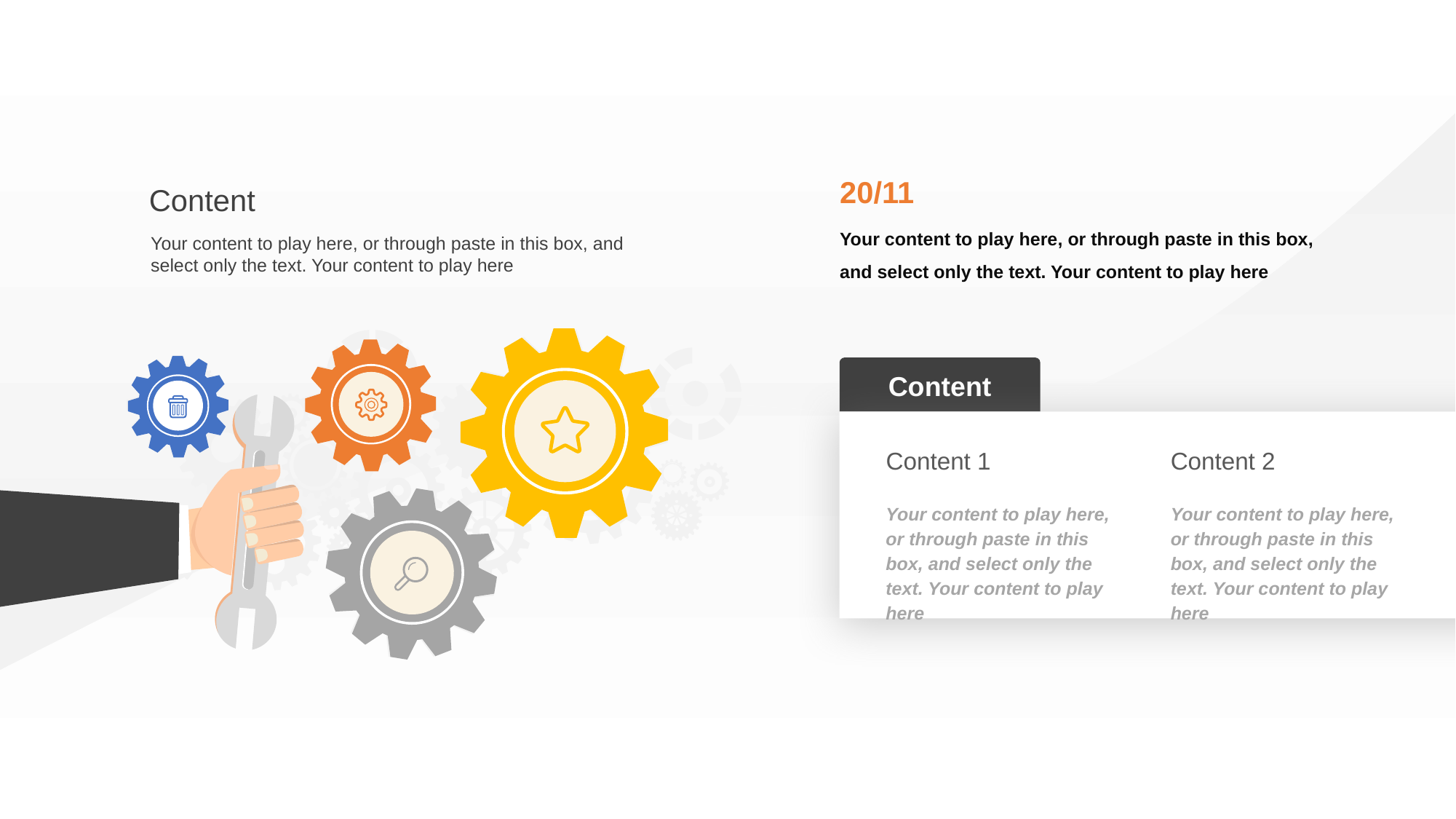

20/11
Content
Your content to play here, or through paste in this box, and select only the text. Your content to play here
Your content to play here, or through paste in this box, and select only the text. Your content to play here

Content

Content 1
Content 2
Your content to play here, or through paste in this box, and select only the text. Your content to play here
Your content to play here, or through paste in this box, and select only the text. Your content to play here